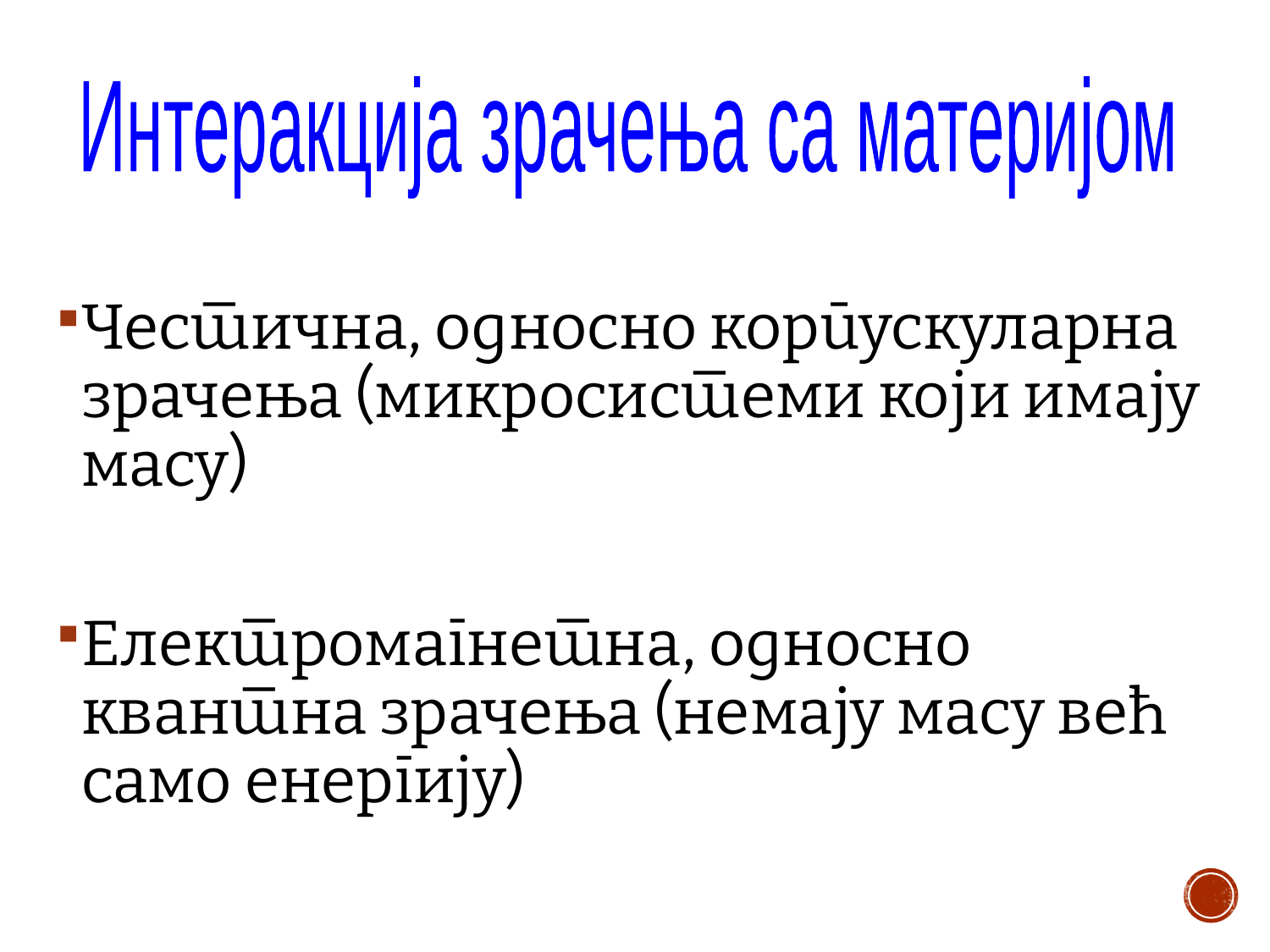

Интеракција зрачења са материјом
Честична, односно корпускуларна зрачења (микросистеми који имају масу)

Електромагнетна, односно квантна зрачења (немају масу већ само енергију)